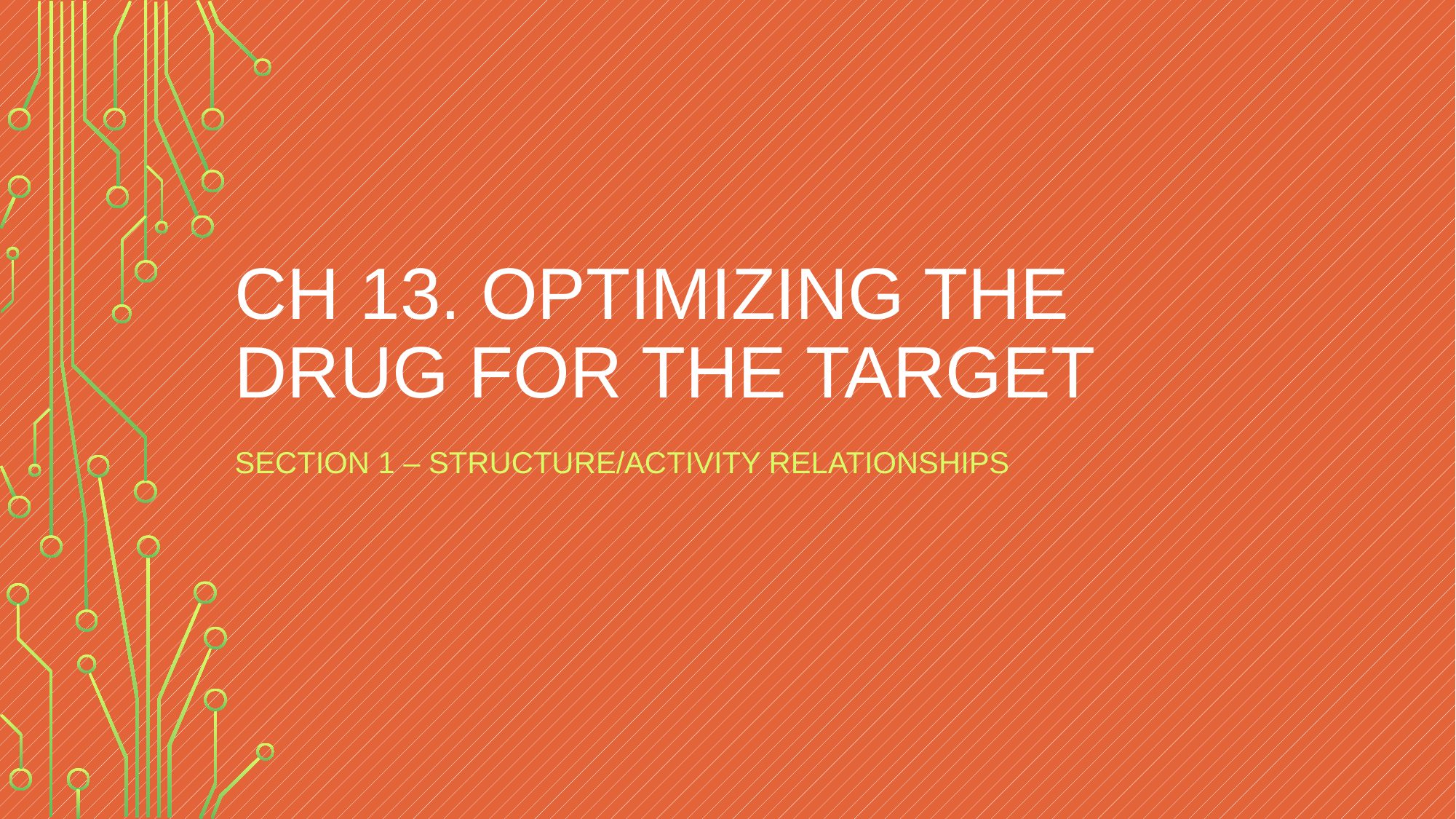

# Ch 13. Optimizing the drug for the target
Section 1 – Structure/Activity relationships